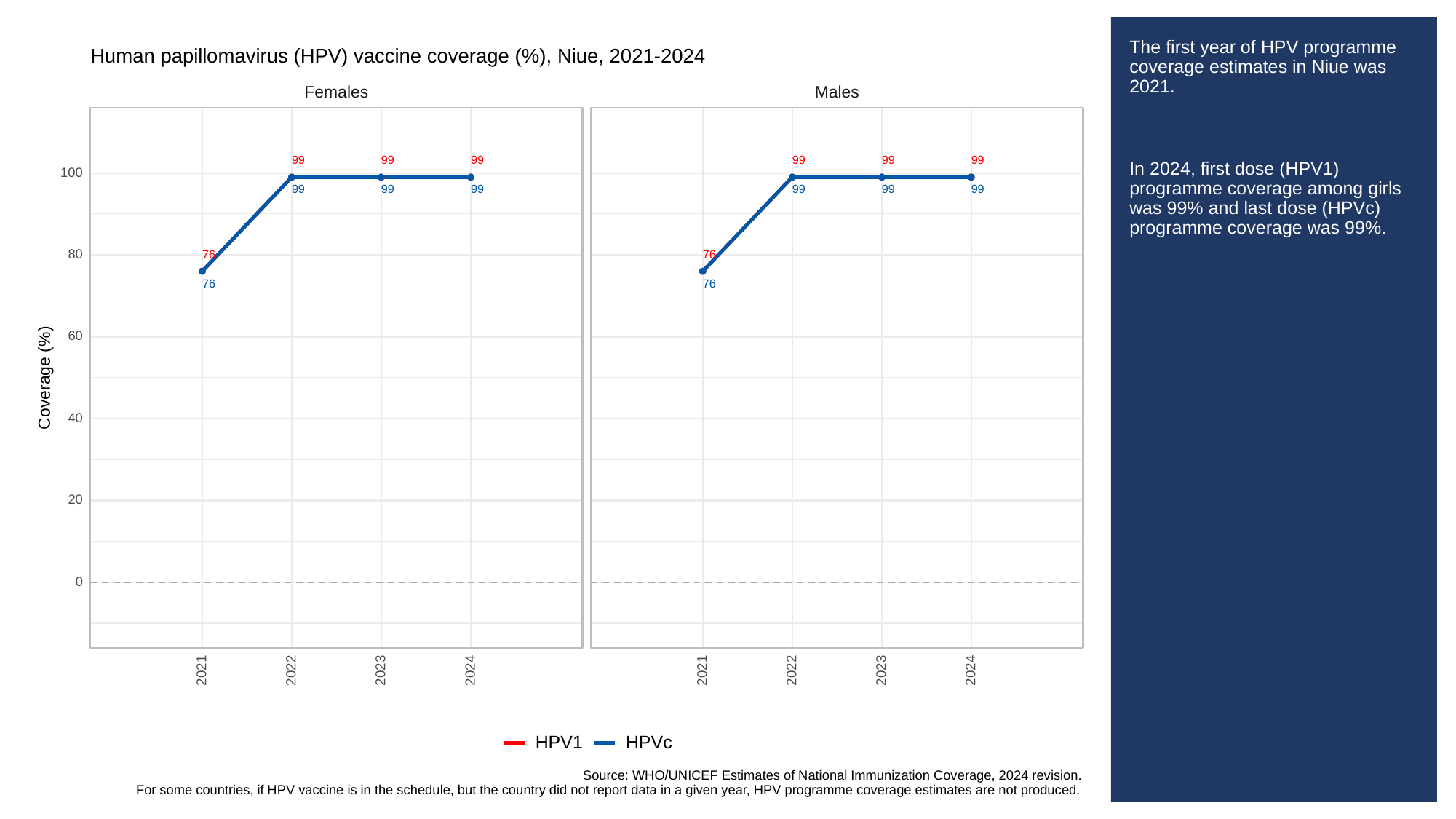

# The first year of HPV programme coverage estimates in Niue was 2021.

In 2024, first dose (HPV1) programme coverage among girls was 99% and last dose (HPVc) programme coverage was 99%.

Human papillomavirus (HPV) vaccine coverage (%), Niue, 2021-2024
Females
Males

99
99
99
99
99
99
100

99
99
99
99
99
99

80
76
76

76
76

60

Coverage (%)

40

20

0

2023
2023
2021
2022
2024
2021
2022
2024
HPVc
HPV1

Source: WHO/UNICEF Estimates of National Immunization Coverage, 2024 revision.
For some countries, if HPV vaccine is in the schedule, but the country did not report data in a given year, HPV programme coverage estimates are not produced.